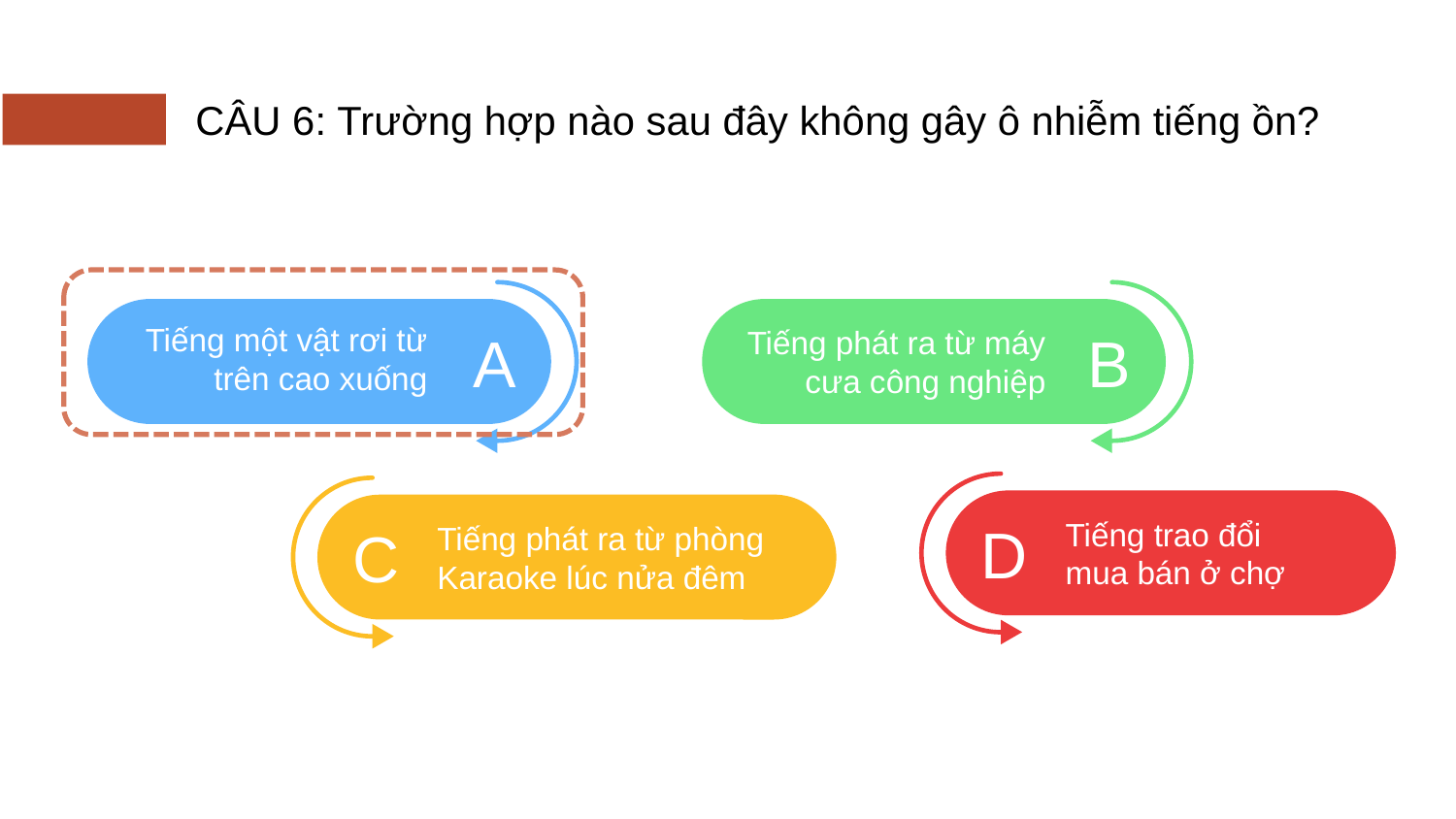

CÂU 6: Trường hợp nào sau đây không gây ô nhiễm tiếng ồn?

Tiếng một vật rơi từ trên cao xuống
Tiếng phát ra từ máy cưa công nghiệp
A
B

Tiếng trao đổi mua bán ở chợ
Tiếng phát ra từ phòng Karaoke lúc nửa đêm
D
C